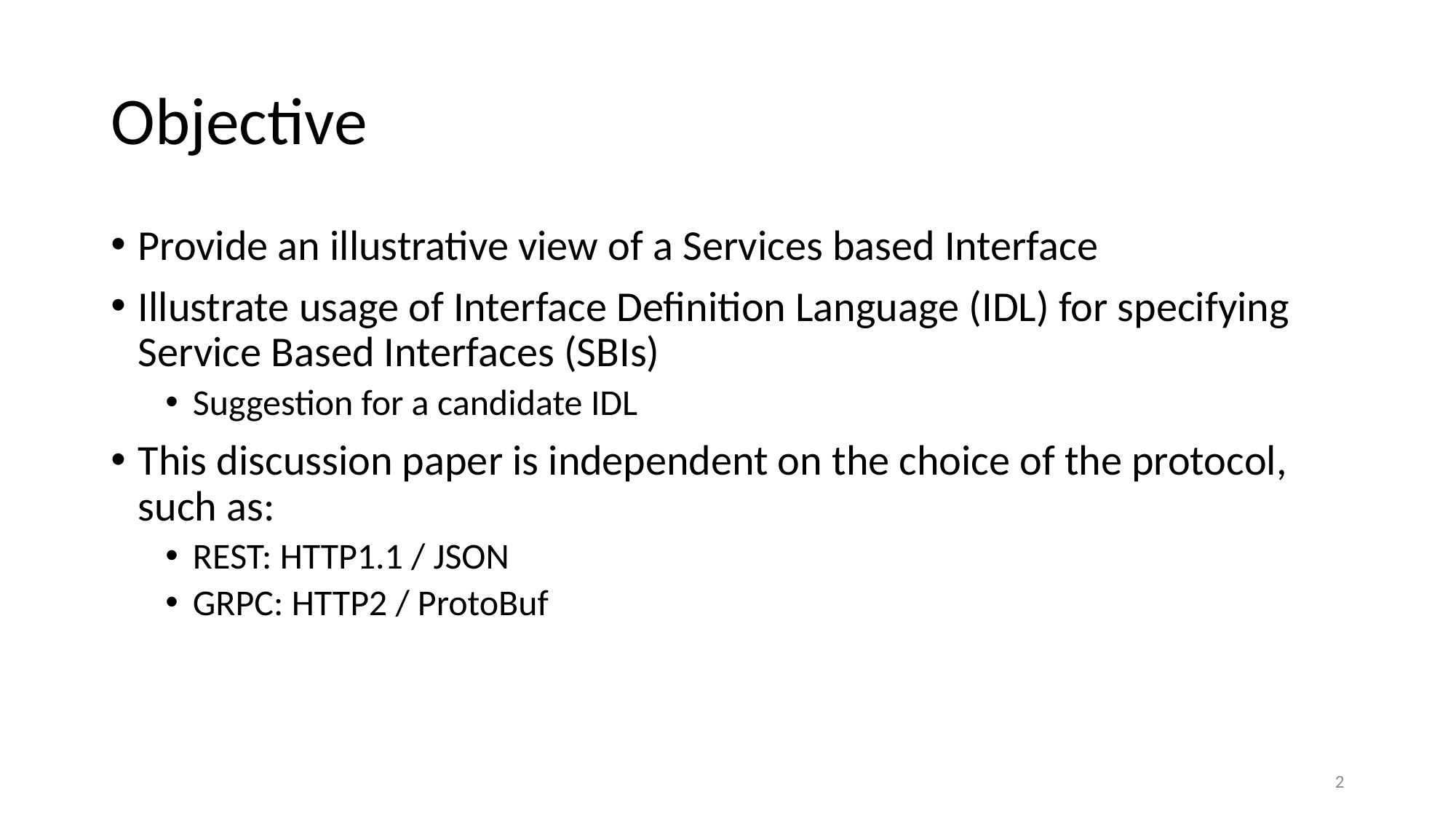

# Objective
Provide an illustrative view of a Services based Interface
Illustrate usage of Interface Definition Language (IDL) for specifying Service Based Interfaces (SBIs)
Suggestion for a candidate IDL
This discussion paper is independent on the choice of the protocol, such as:
REST: HTTP1.1 / JSON
GRPC: HTTP2 / ProtoBuf

2